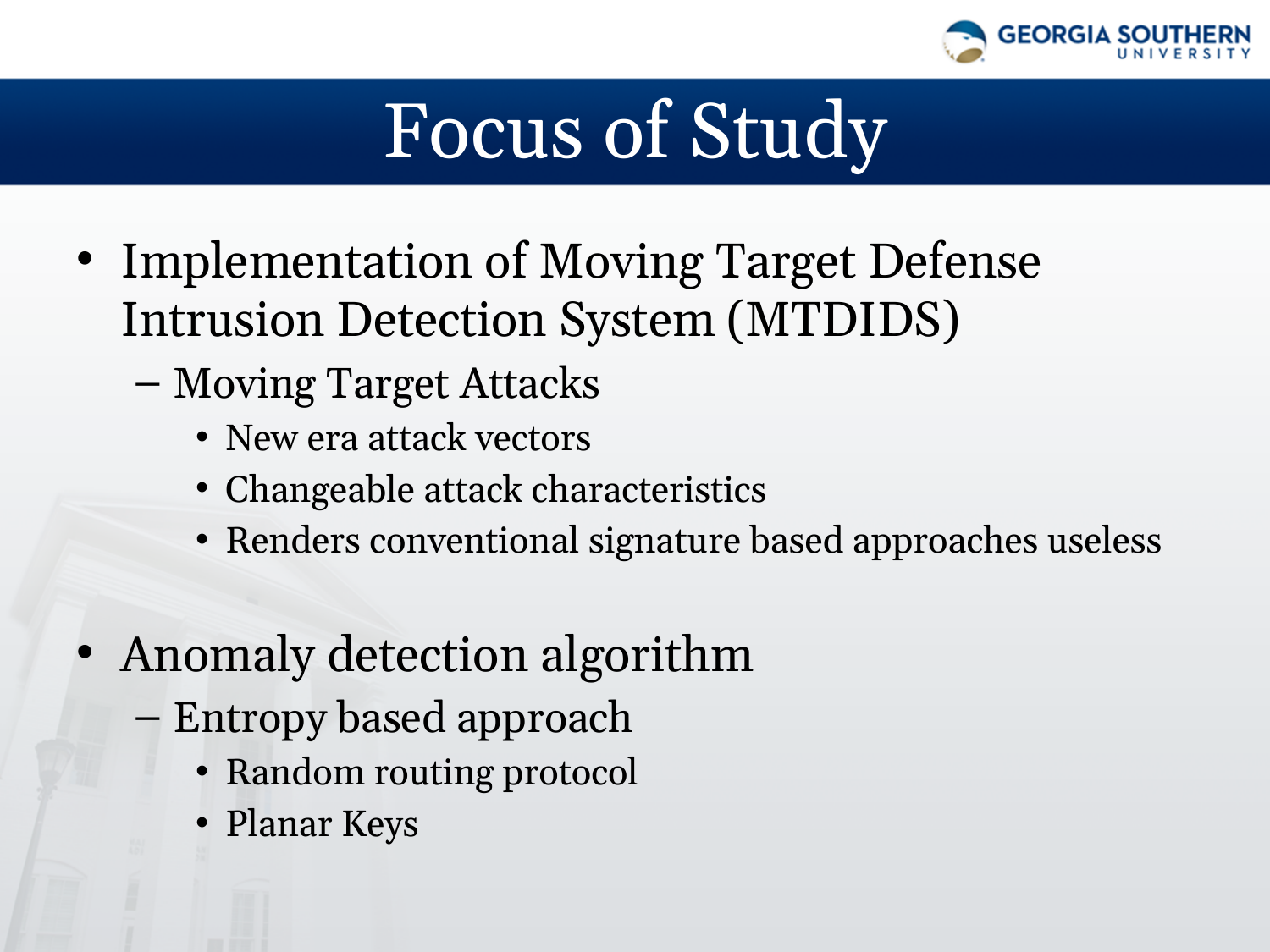

# Focus of Study
Implementation of Moving Target Defense Intrusion Detection System (MTDIDS)
Moving Target Attacks
New era attack vectors
Changeable attack characteristics
Renders conventional signature based approaches useless

Anomaly detection algorithm
Entropy based approach
Random routing protocol
Planar Keys